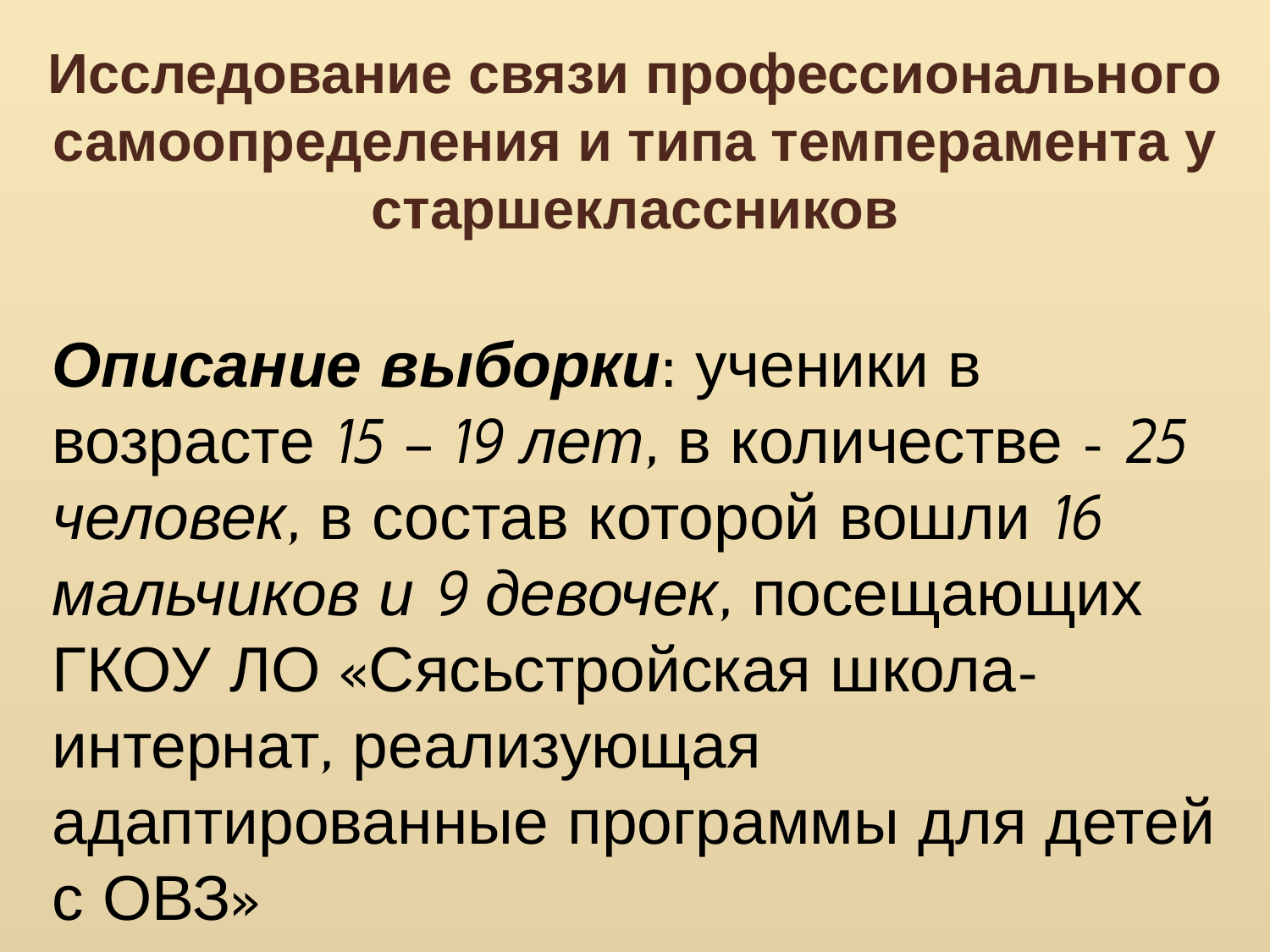

# Исследование связи профессионального самоопределения и типа темперамента у старшеклассников

Описание выборки: ученики в возрасте 15 – 19 лет, в количестве - 25 человек, в состав которой вошли 16 мальчиков и 9 девочек, посещающих ГКОУ ЛО «Сясьстройская школа-интернат, реализующая адаптированные программы для детей с ОВЗ»